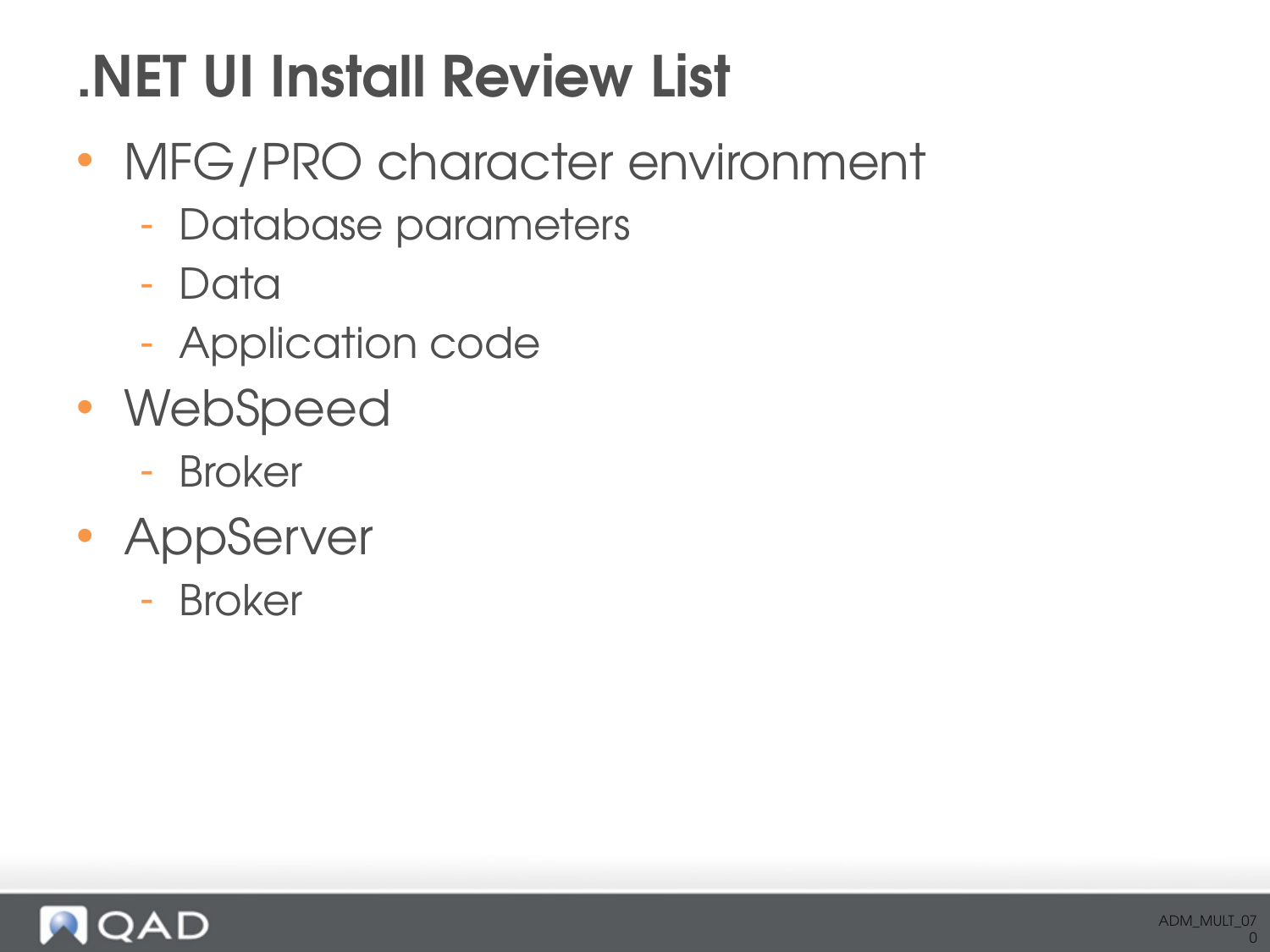

# .NET UI Install Review List
MFG/PRO character environment
Database parameters
Data
Application code
WebSpeed
Broker
AppServer
Broker

ADM_MULT_070